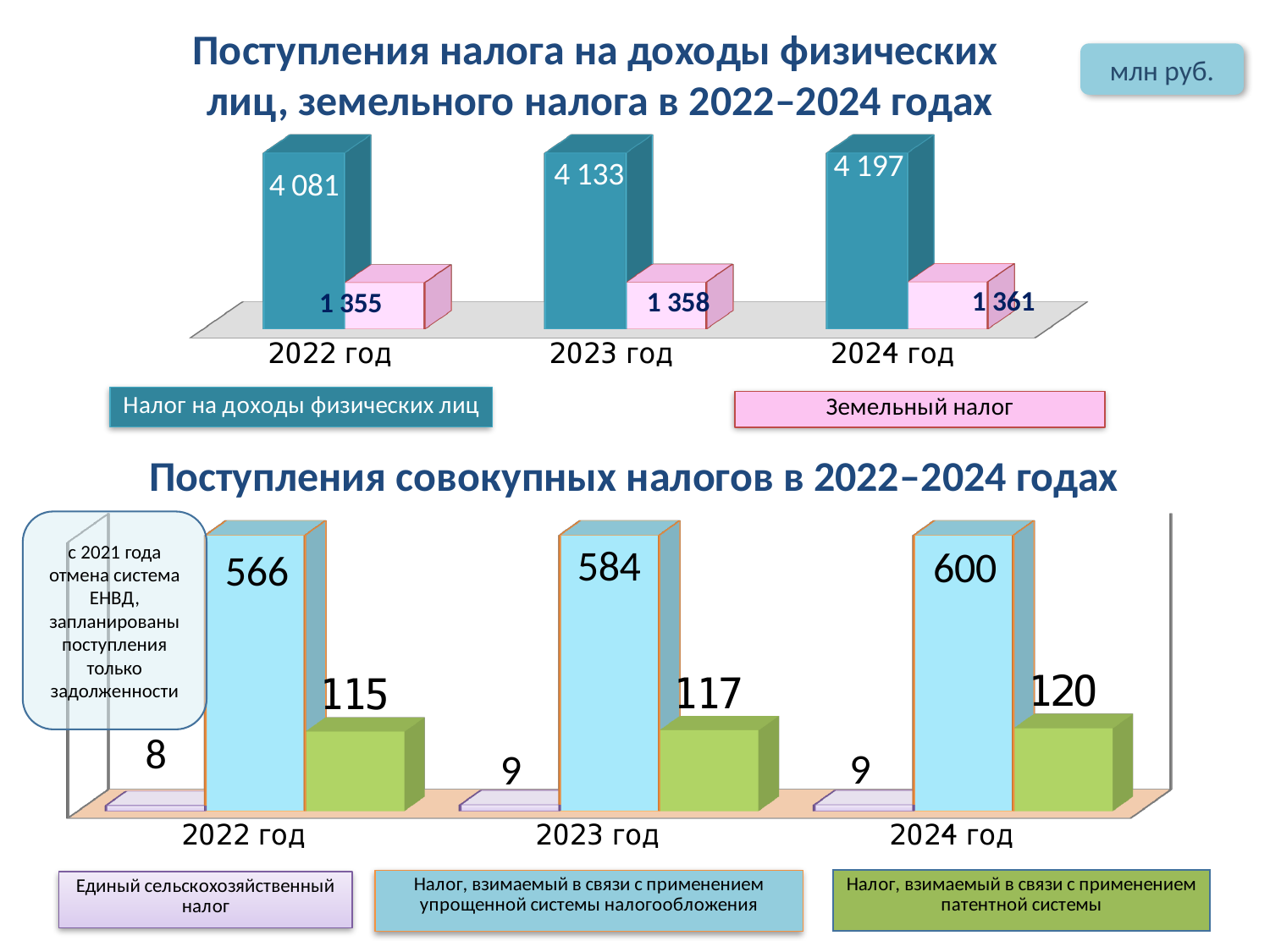

# Поступления налога на доходы физических лиц, земельного налога в 2022–2024 годах
млн руб.

[unsupported chart]

1 361
1 358
1 355
Поступления совокупных налогов в 2022–2024 годах
с 2021 года отмена система ЕНВД, запланированы поступления только задолженности

[unsupported chart]

20